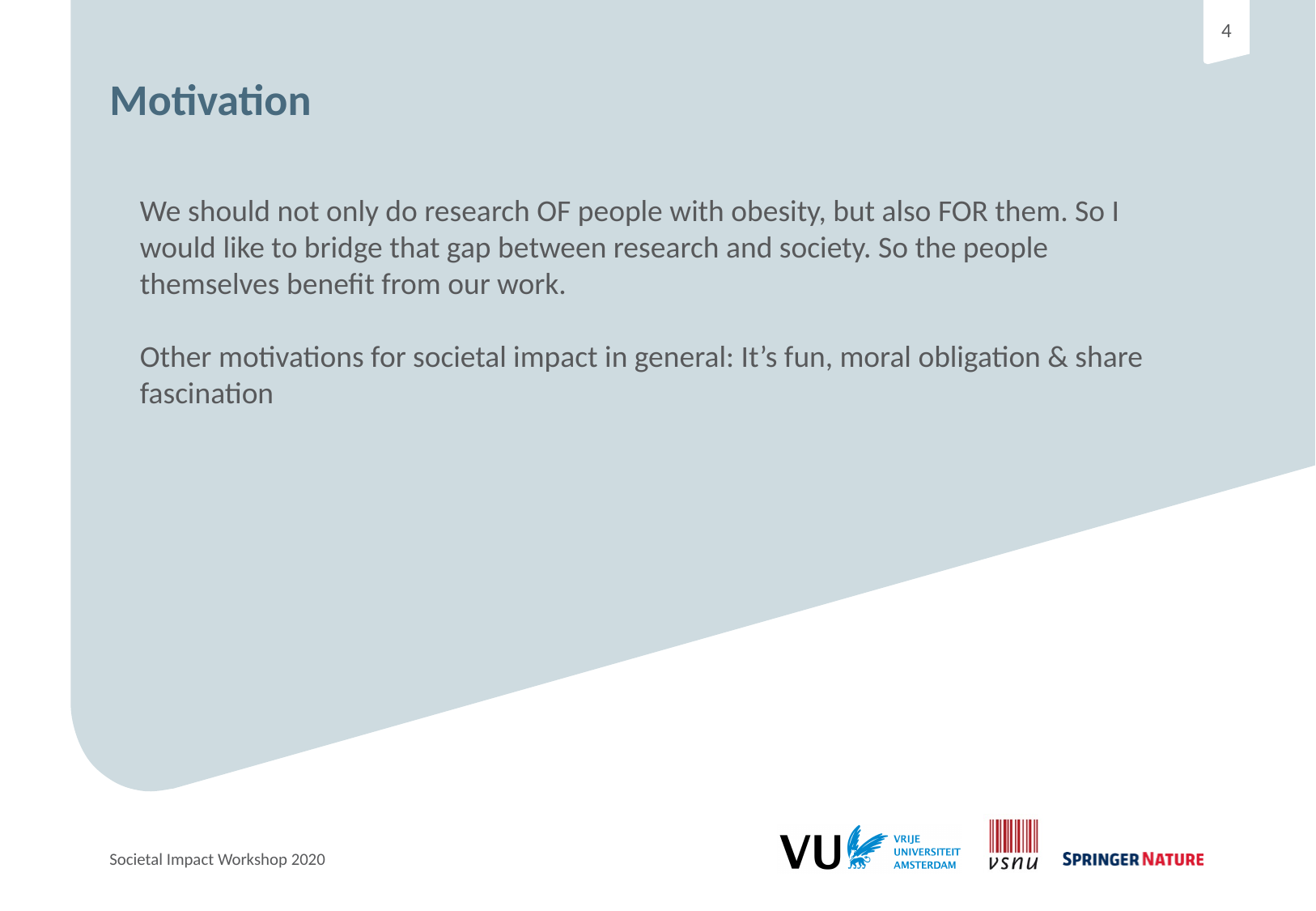

# Motivation
We should not only do research OF people with obesity, but also FOR them. So I
would like to bridge that gap between research and society. So the people
themselves benefit from our work.

Other motivations for societal impact in general: It’s fun, moral obligation & share
fascination